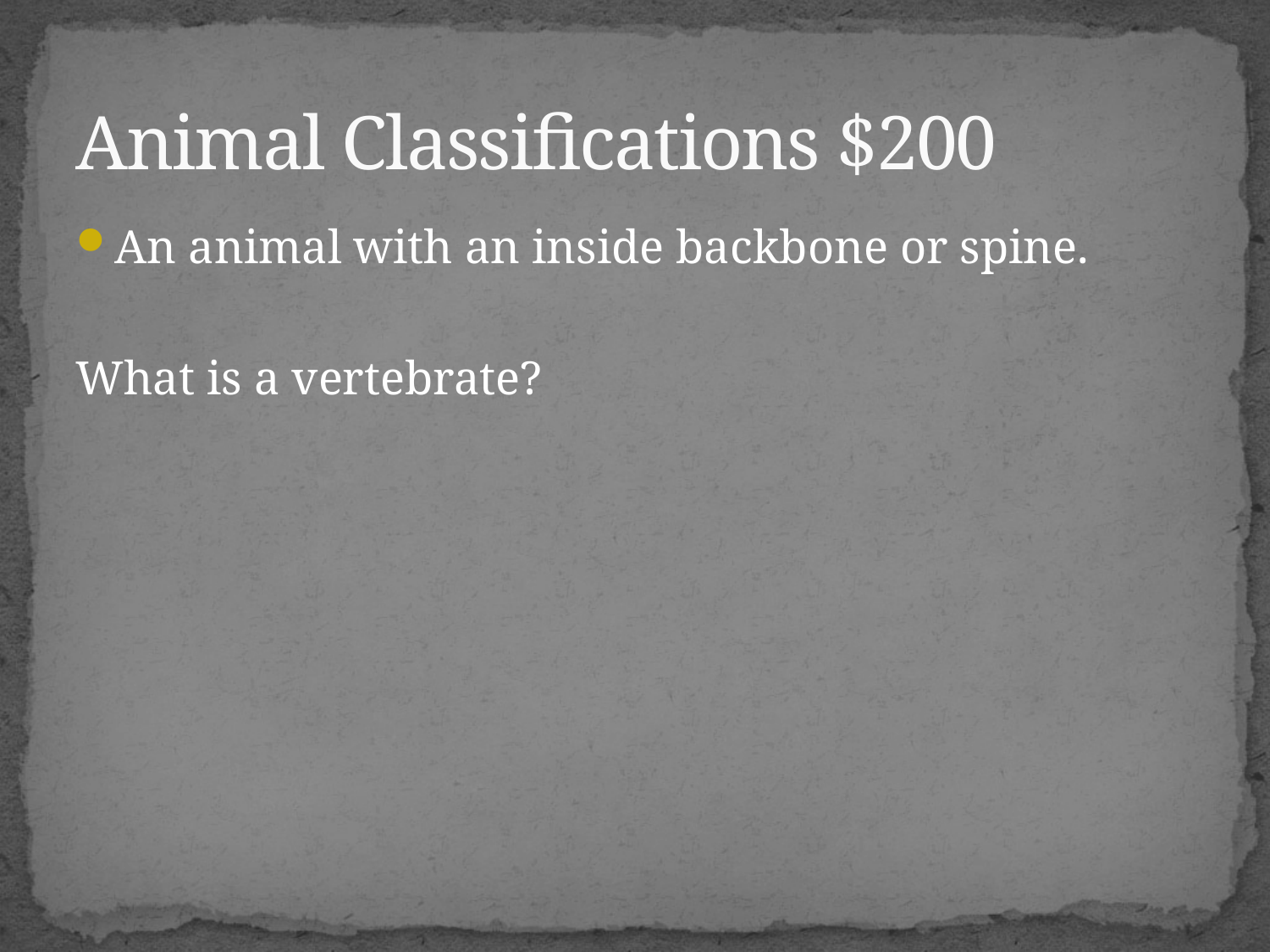

# Animal Classifications $200
An animal with an inside backbone or spine.

What is a vertebrate?